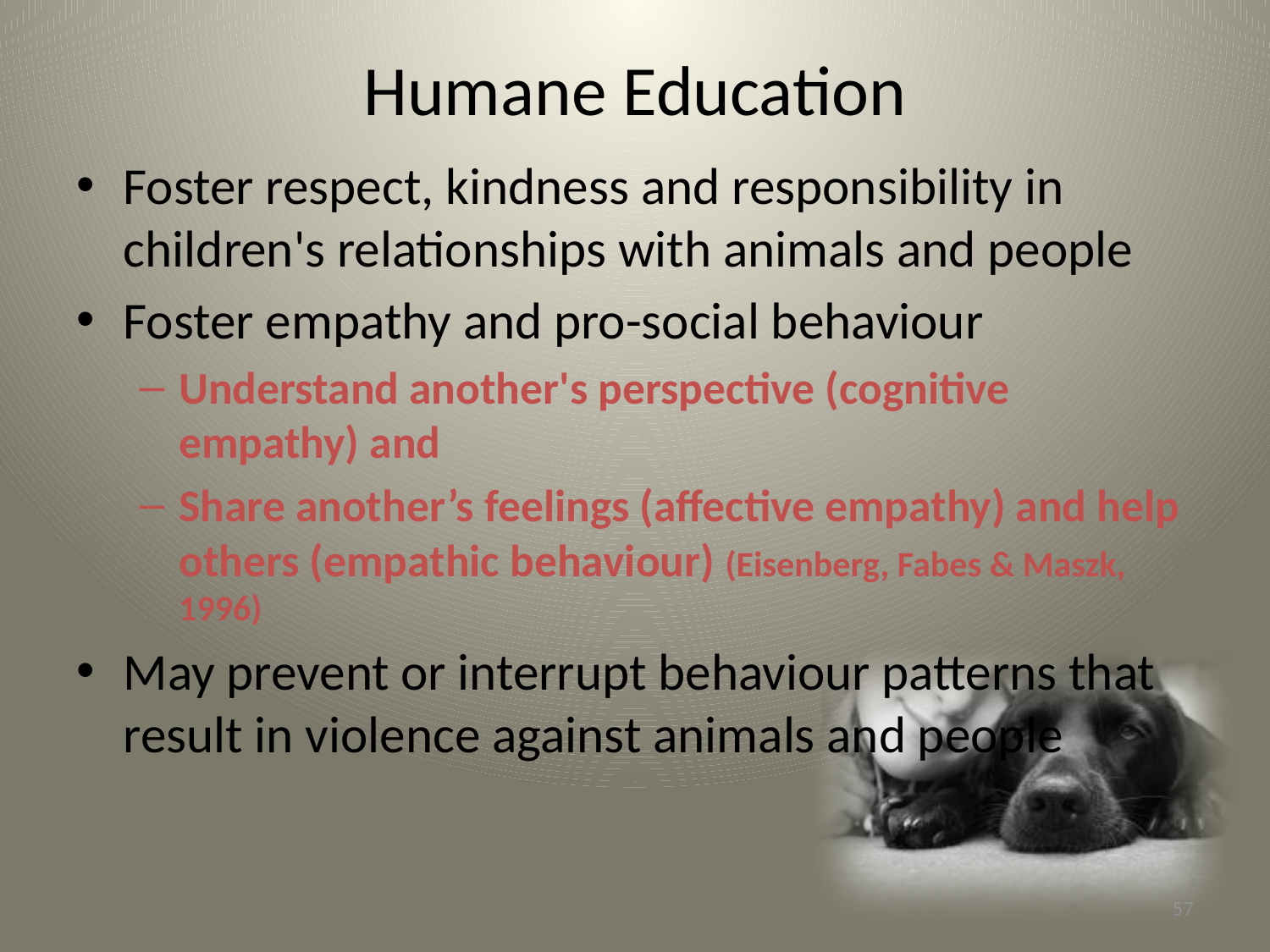

# Humane Education
Foster respect, kindness and responsibility in children's relationships with animals and people
Foster empathy and pro-social behaviour
Understand another's perspective (cognitive empathy) and
Share another’s feelings (affective empathy) and help others (empathic behaviour) (Eisenberg, Fabes & Maszk, 1996)
May prevent or interrupt behaviour patterns that result in violence against animals and people
57